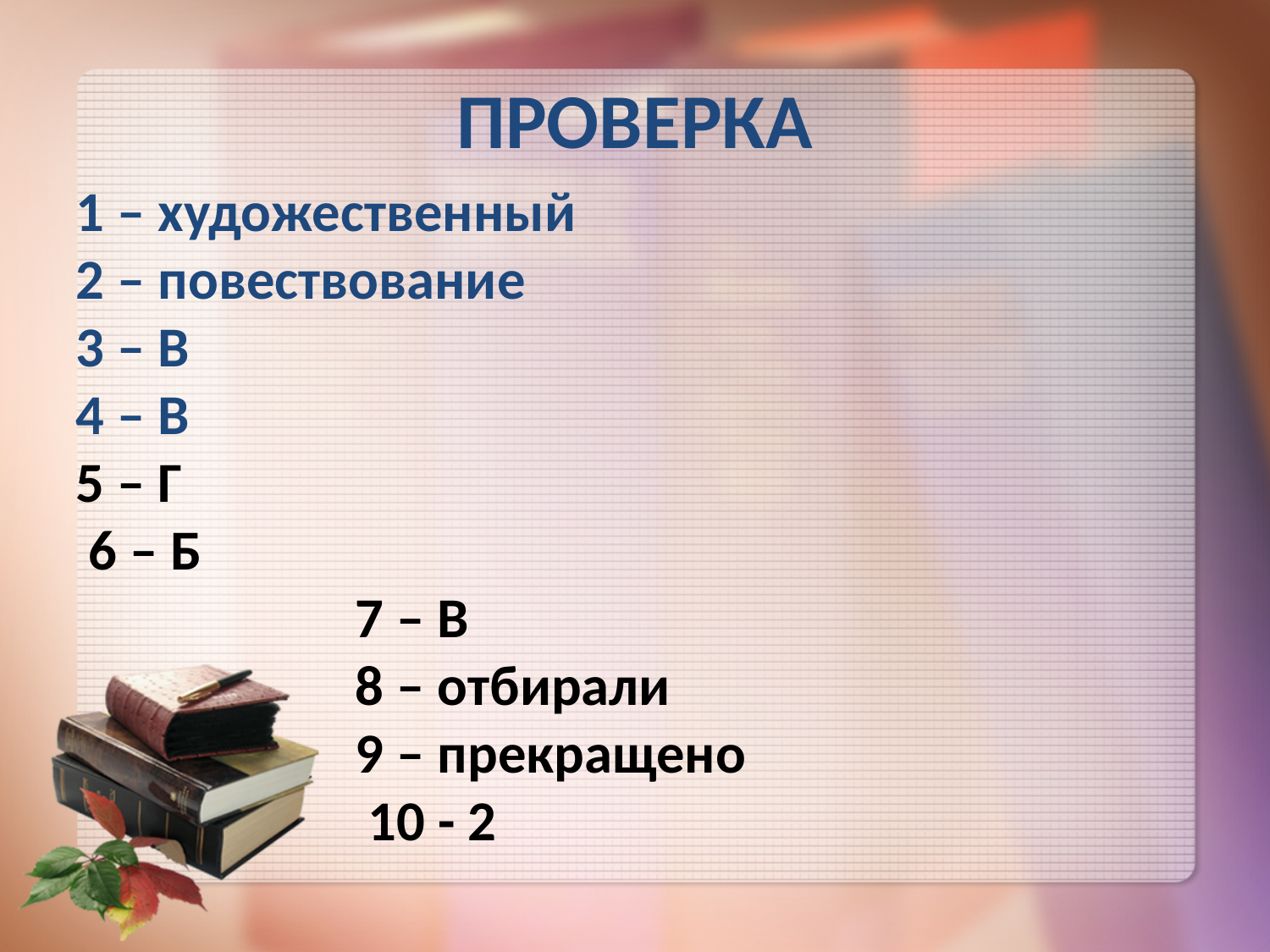

# ПРОВЕРКА
1 – художественный
2 – повествование
3 – В
4 – В
5 – Г
 6 – Б
                      7 – В
                      8 – отбирали
                      9 – прекращено
                       10 - 2